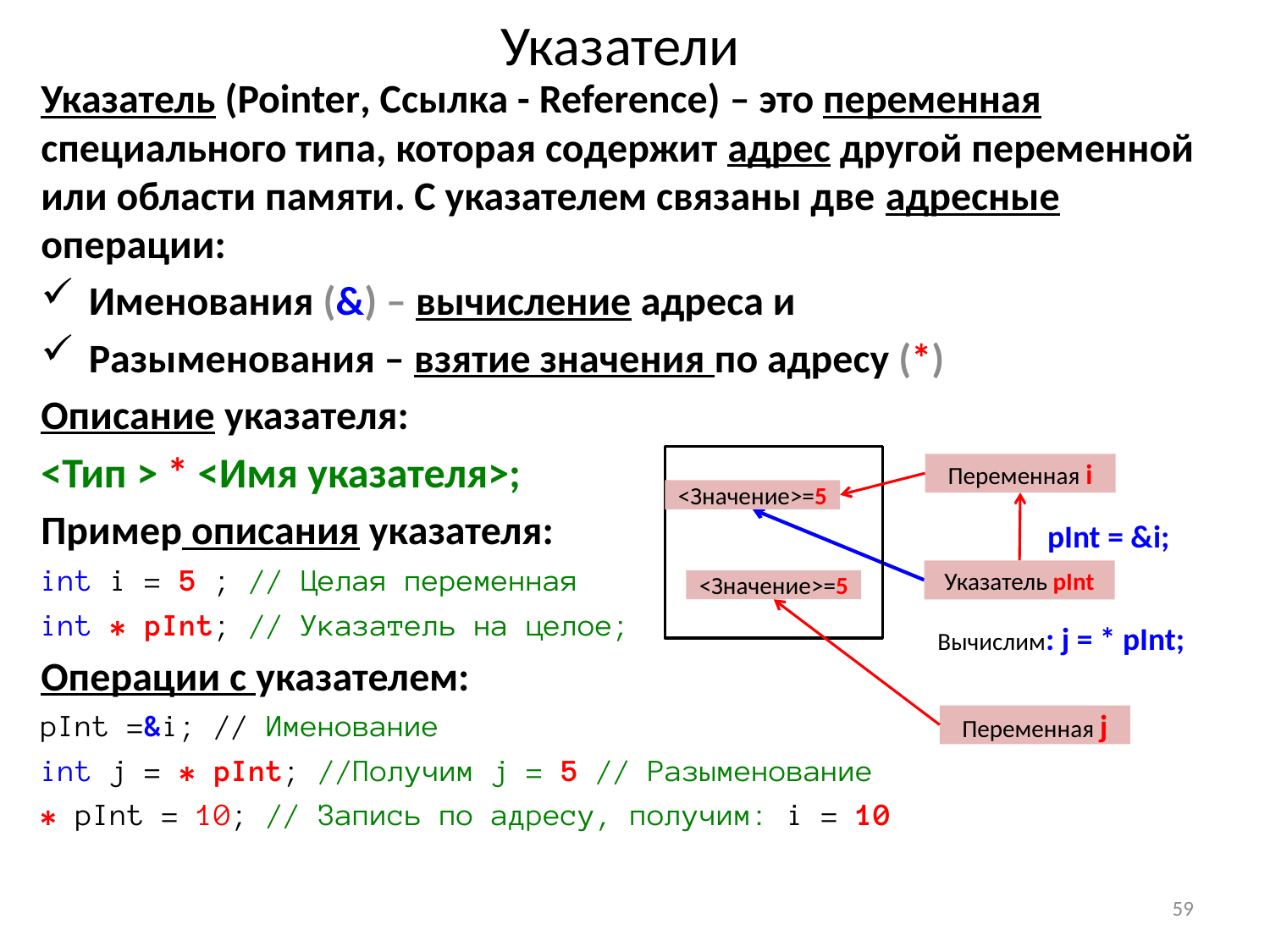

# Указатели
Указатель (Pointer, Ссылка - Reference) – это переменная специального типа, которая содержит адрес другой переменной или области памяти. С указателем связаны две адресные операции:
Именования (&) – вычисление адреса и
Разыменования – взятие значения по адресу (*)
Описание указателя:
<Тип > * <Имя указателя>;
Пример описания указателя:
int i = 5 ; // Целая переменная
int * pInt; // Указатель на целое;
Операции с указателем:
pInt =&i; // Именование
int j = * pInt; //Получим j = 5 // Разыменование
* pInt = 10; // Запись по адресу, получим: i = 10

<Значение>=5
Переменная i
pInt = &i;
Указатель pInt
<Значение>=5
Вычислим: j = * pInt;
Переменная j
59